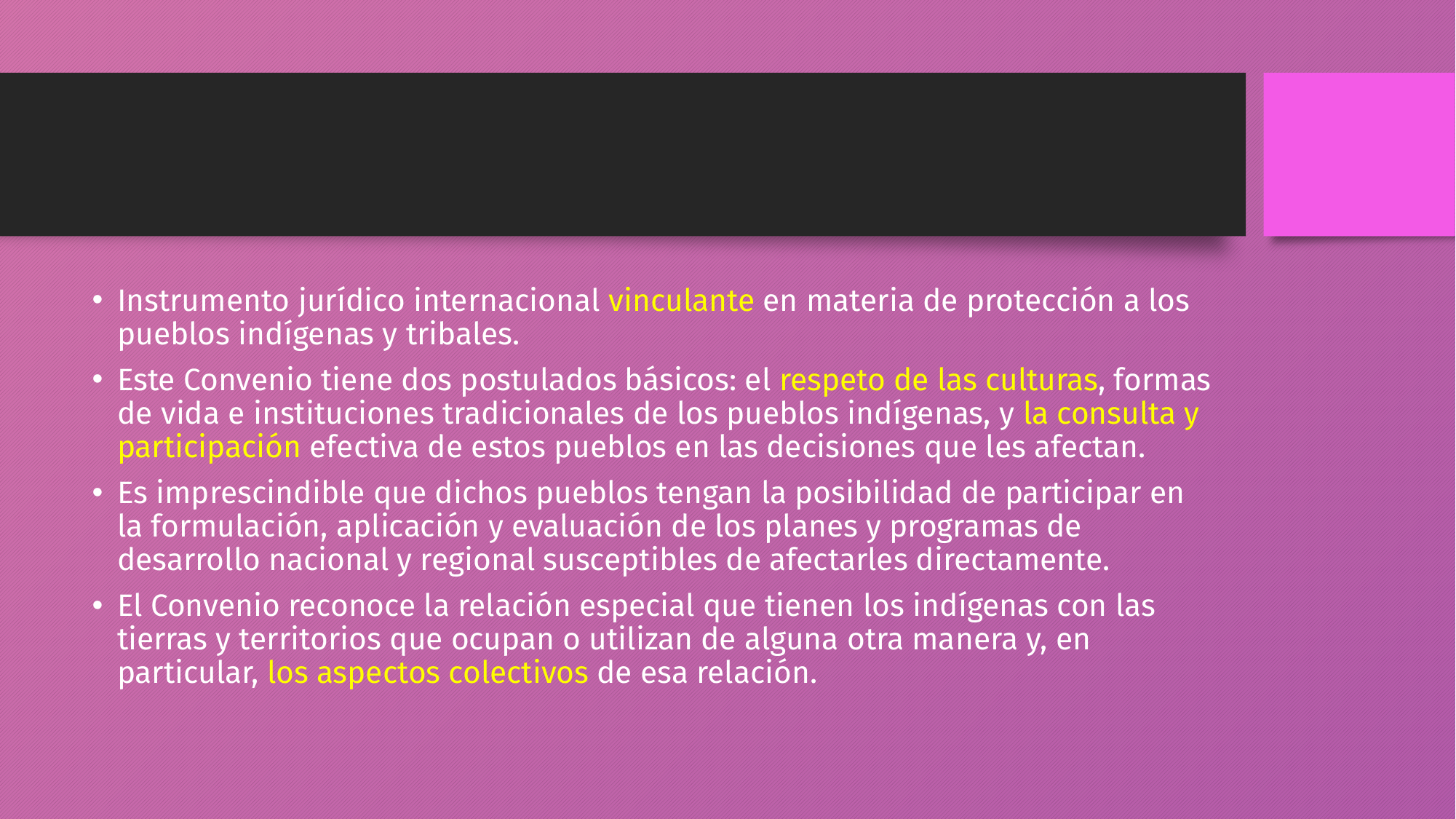

#
Instrumento jurídico internacional vinculante en materia de protección a los pueblos indígenas y tribales.
Este Convenio tiene dos postulados básicos: el respeto de las culturas, formas de vida e instituciones tradicionales de los pueblos indígenas, y la consulta y participación efectiva de estos pueblos en las decisiones que les afectan.
Es imprescindible que dichos pueblos tengan la posibilidad de participar en la formulación, aplicación y evaluación de los planes y programas de desarrollo nacional y regional susceptibles de afectarles directamente.
El Convenio reconoce la relación especial que tienen los indígenas con las tierras y territorios que ocupan o utilizan de alguna otra manera y, en particular, los aspectos colectivos de esa relación.